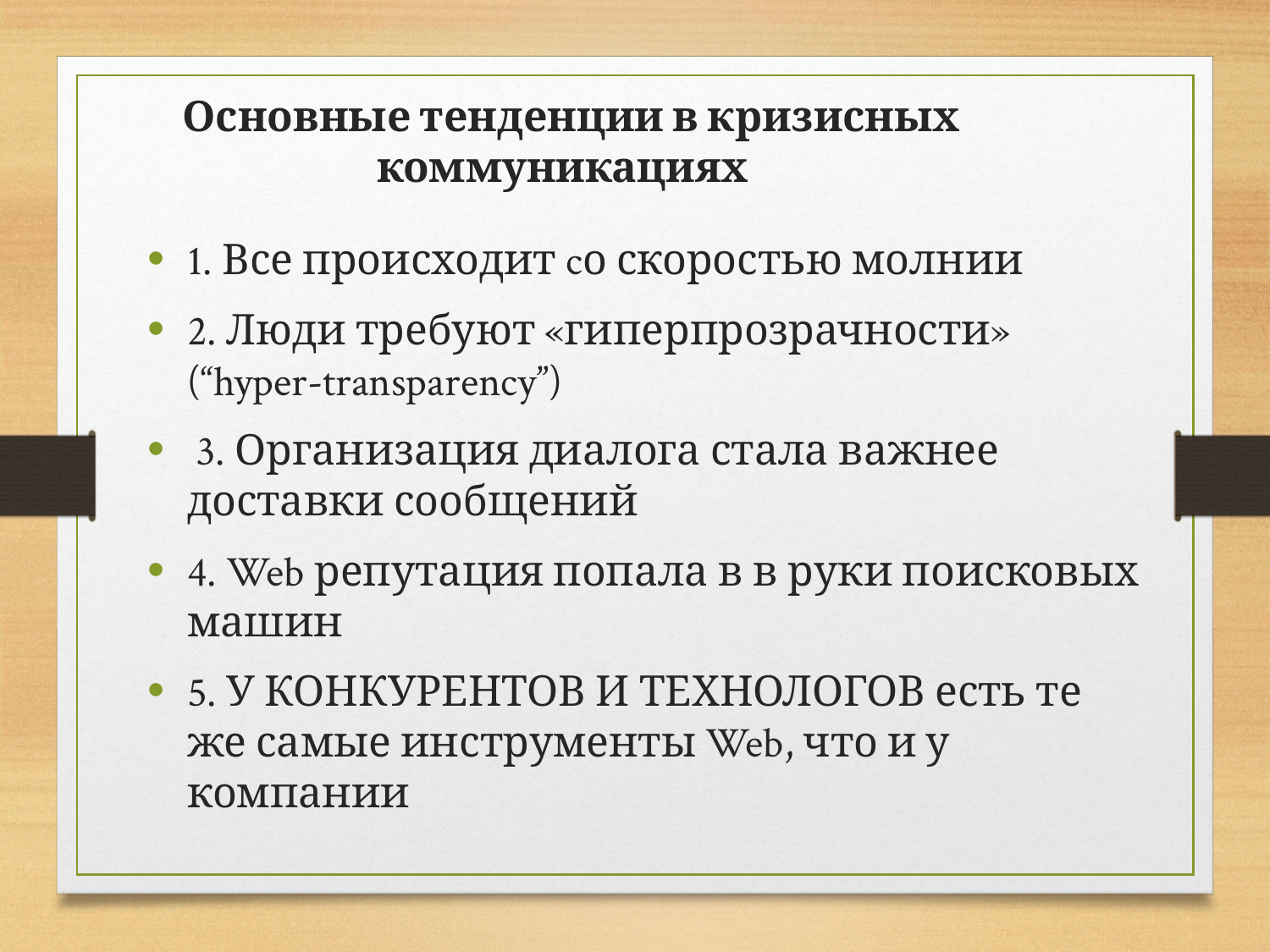

Основные тенденции в кризисных коммуникациях
1. Все происходит cо скоростью молнии
2. Люди требуют «гиперпрозрачности» (“hyper-transparency”)
 3. Организация диалога стала важнее доставки сообщений
4. Web репутация попала в в руки поисковых машин
5. У КОНКУРЕНТОВ И ТЕХНОЛОГОВ есть те же самые инструменты Web, что и у компании